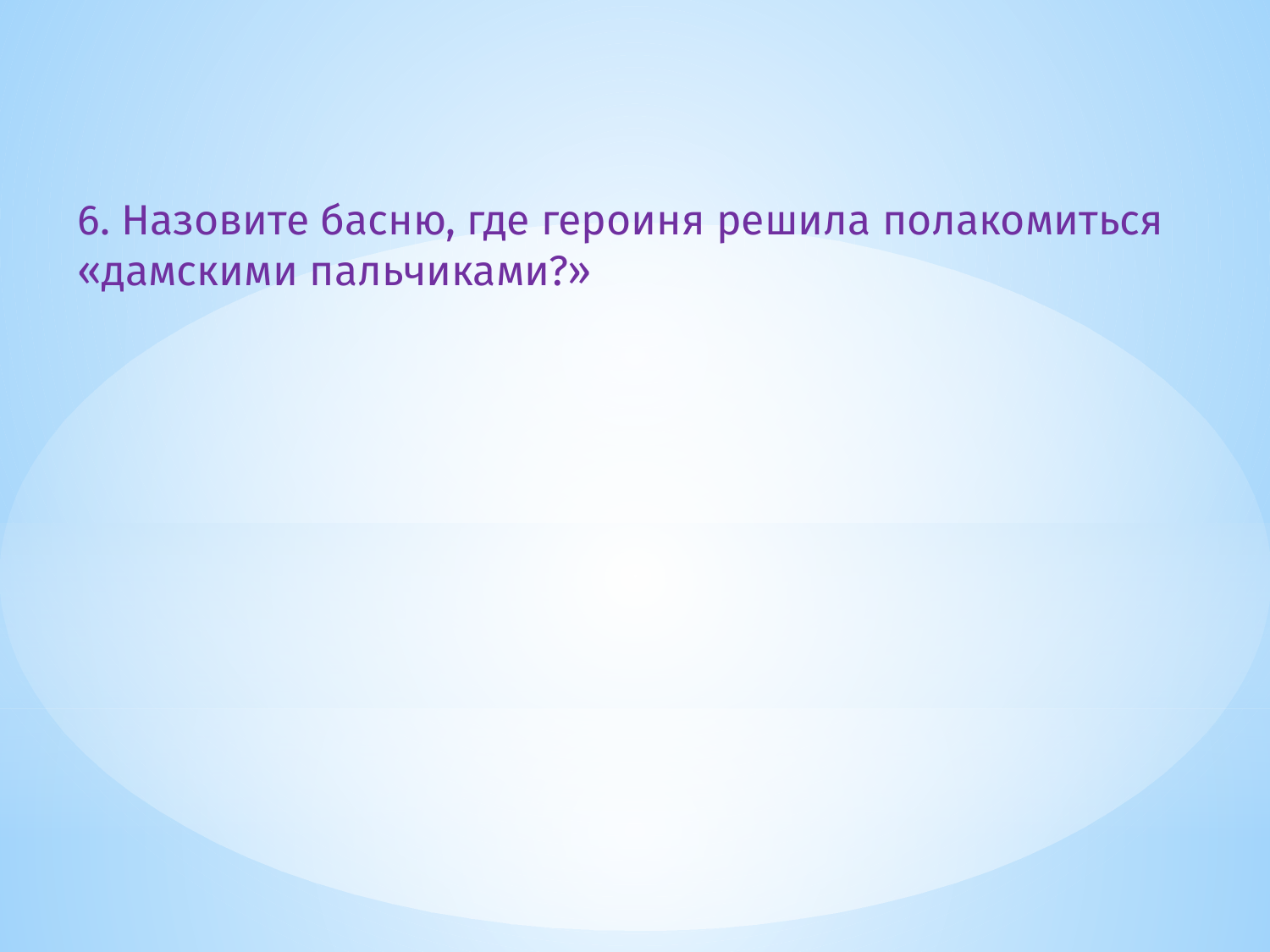

6. Назовите басню, где героиня решила полакомиться «дамскими пальчиками?»